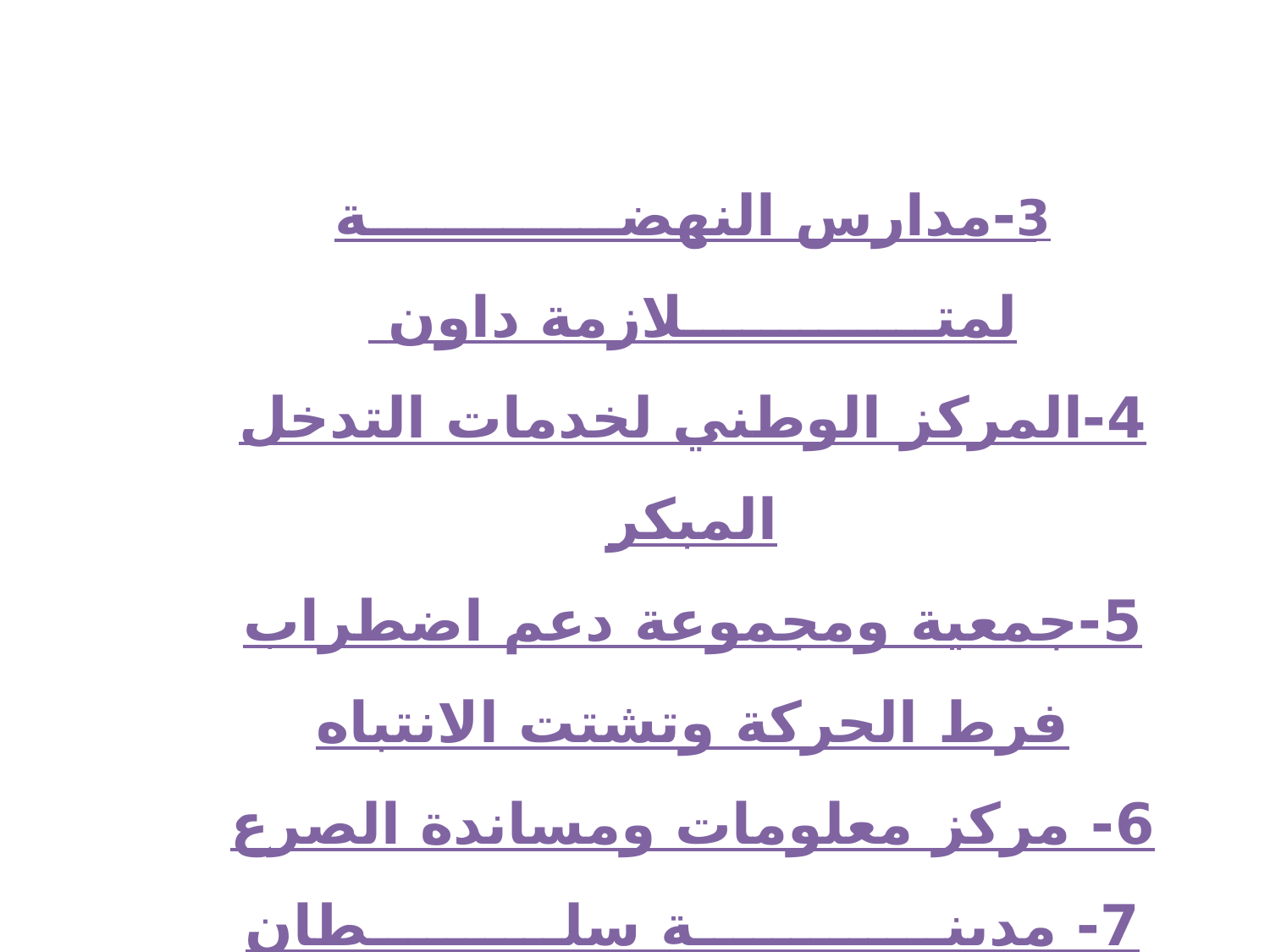

3-مدارس النهضـــــــــــــة لمتـــــــــــــلازمة داون
4-المركز الوطني لخدمات التدخل المبكر
5-جمعية ومجموعة دعم اضطراب فرط الحركة وتشتت الانتباه
6- مركز معلومات ومساندة الصرع
7- مدينـــــــــــــة سلــــــــــطان للخدمات الإنســــــــــــــــــــــــــانية
8-مركــــــــــز العــــــــــــون
9-مركز جدة للنطق والسمع(جش)